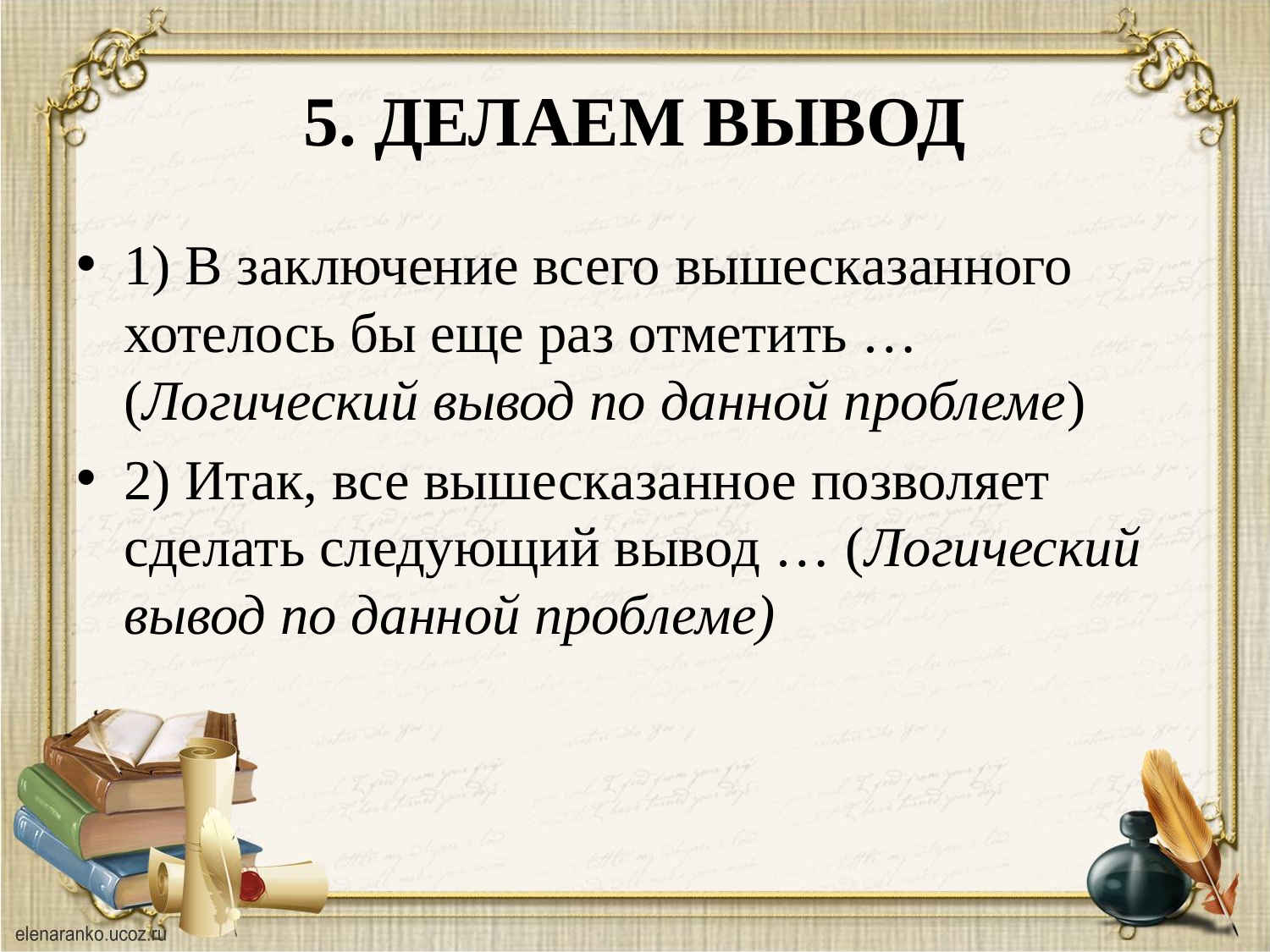

# 5. ДЕЛАЕМ ВЫВОД
1) В заключение всего вышесказанного хотелось бы еще раз отметить … (Логический вывод по данной проблеме)
2) Итак, все вышесказанное позволяет сделать следующий вывод … (Логический вывод по данной проблеме)